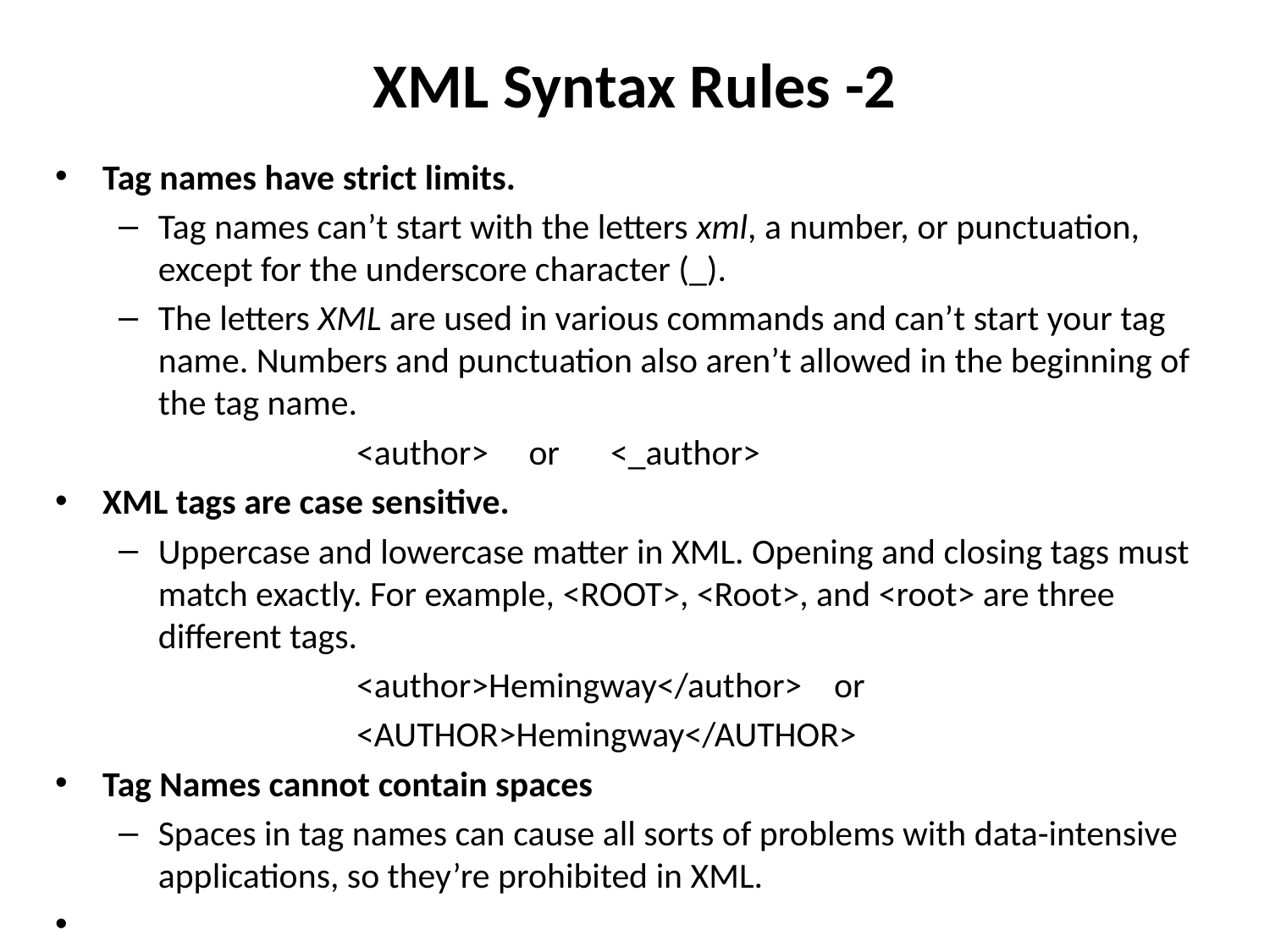

# XML Syntax Rules -2
Tag names have strict limits.
Tag names can’t start with the letters xml, a number, or punctuation, except for the underscore character (_).
The letters XML are used in various commands and can’t start your tag name. Numbers and punctuation also aren’t allowed in the beginning of the tag name.
			<author>     or 	<_author>
XML tags are case sensitive.
Uppercase and lowercase matter in XML. Opening and closing tags must match exactly. For example, <ROOT>, <Root>, and <root> are three different tags.
			<author>Hemingway</author>    or
			<AUTHOR>Hemingway</AUTHOR>
Tag Names cannot contain spaces
Spaces in tag names can cause all sorts of problems with data-intensive applications, so they’re prohibited in XML.